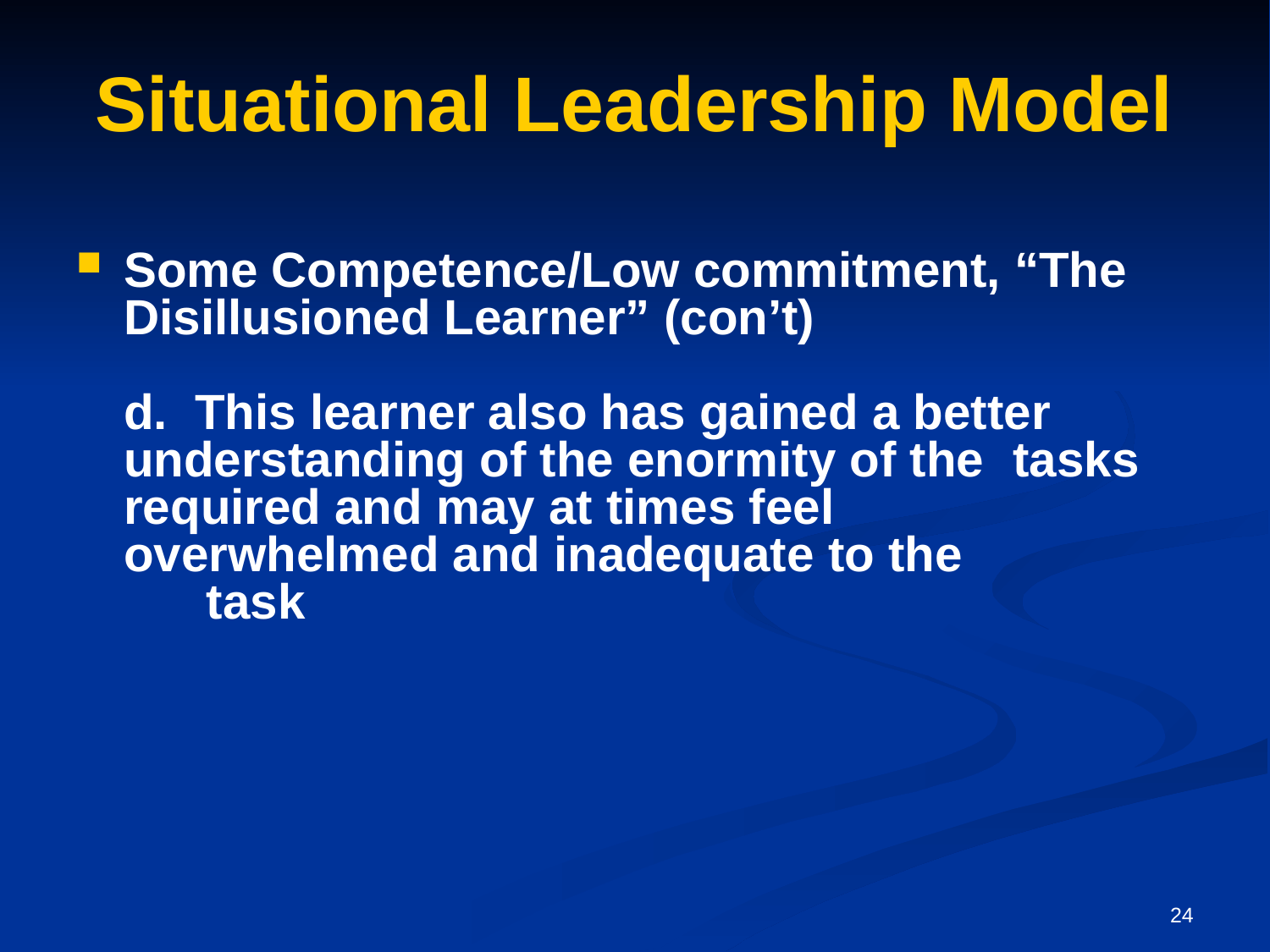

# Situational Leadership Model
Some Competence/Low commitment, “The Disillusioned Learner” (con’t)

	d.  This learner also has gained a better 	understanding of the enormity of the 	tasks required and may at times feel 	overwhelmed and inadequate to the
	      task
24